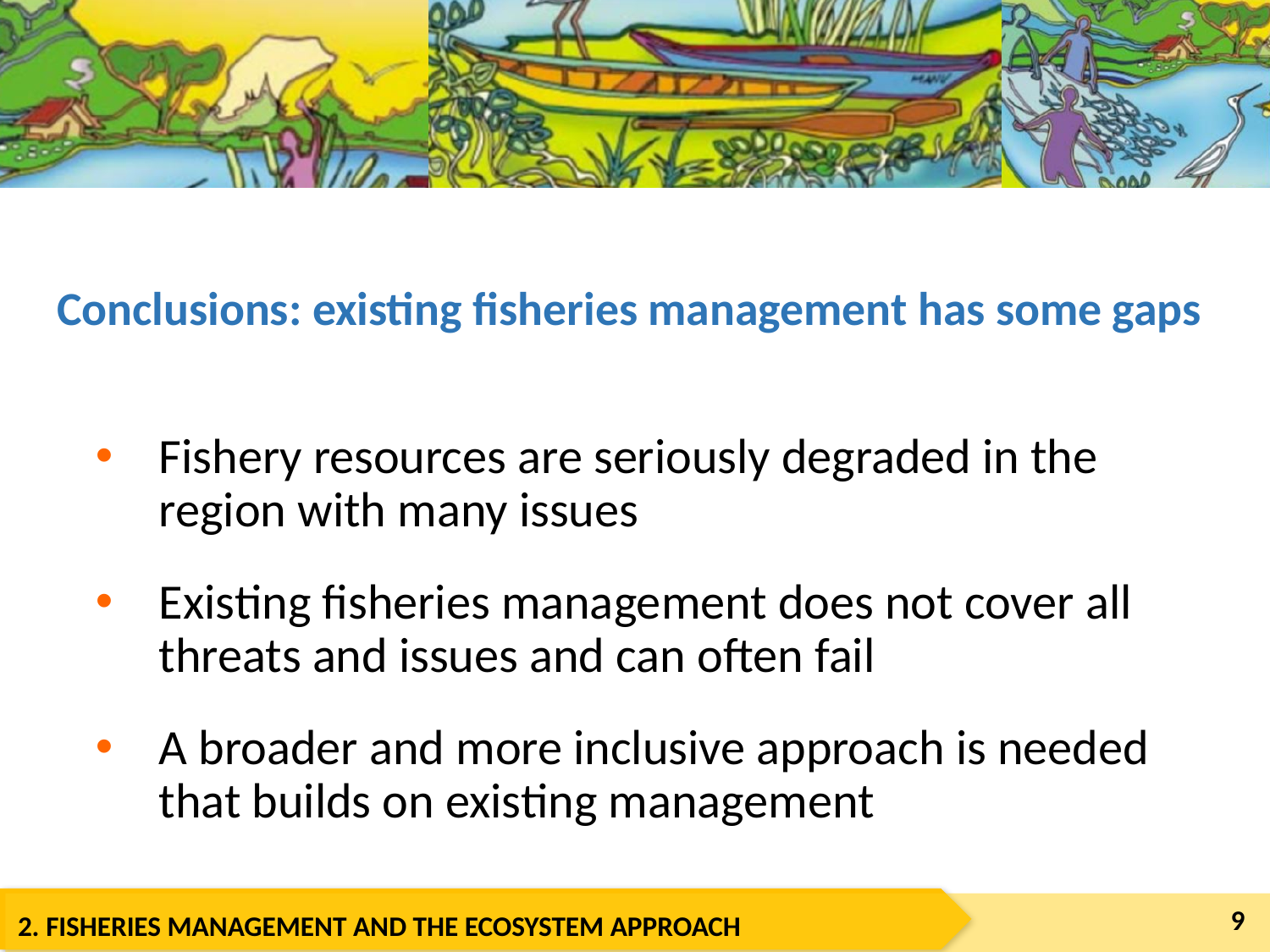

# Conclusions: existing fisheries management has some gaps
Fishery resources are seriously degraded in the region with many issues
Existing fisheries management does not cover all threats and issues and can often fail
A broader and more inclusive approach is needed that builds on existing management
9